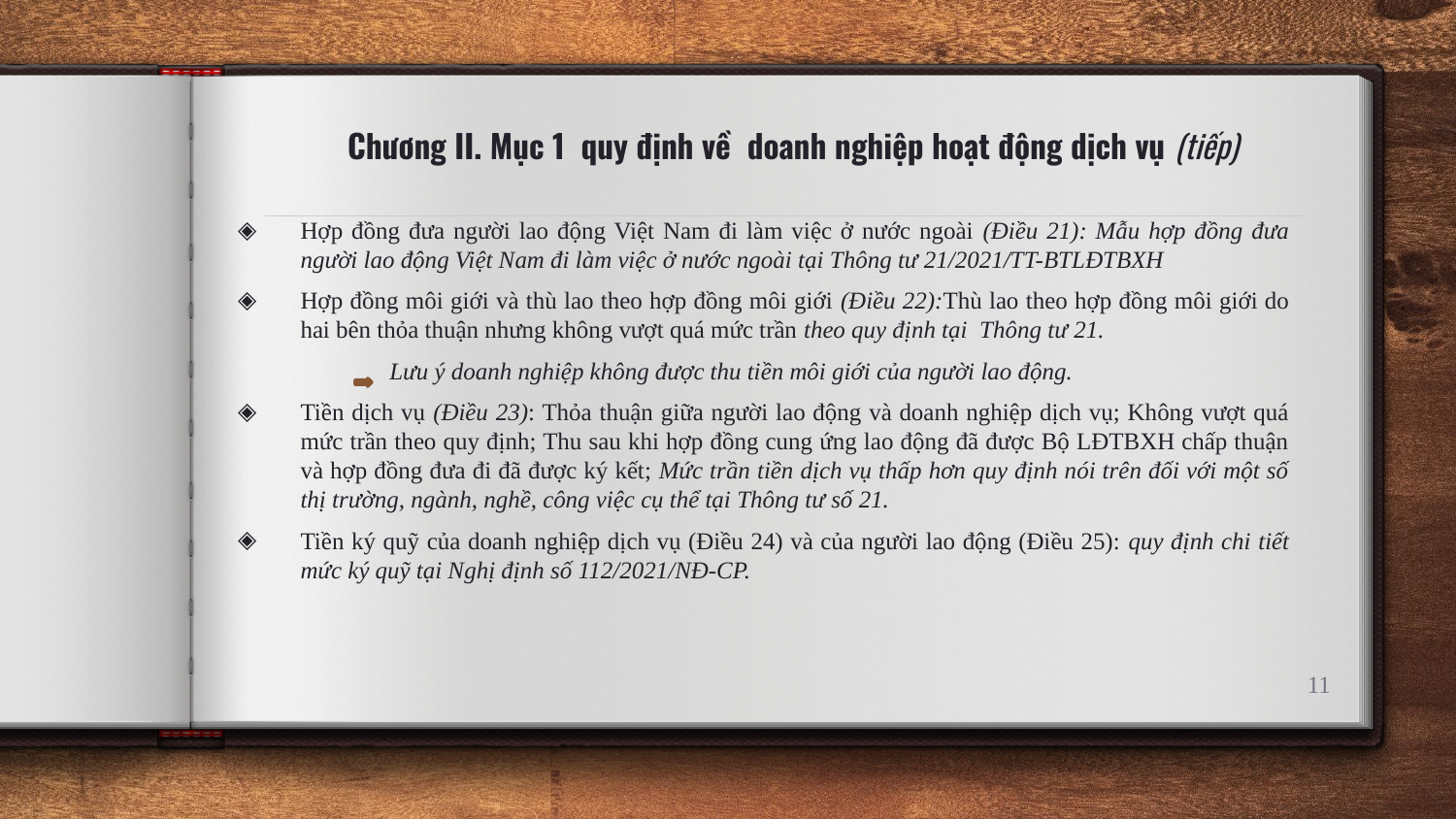

# Chương II. Mục 1  quy định về  doanh nghiệp hoạt động dịch vụ (tiếp)
Hợp đồng đưa người lao động Việt Nam đi làm việc ở nước ngoài (Điều 21): Mẫu hợp đồng đưa người lao động Việt Nam đi làm việc ở nước ngoài tại Thông tư 21/2021/TT-BTLĐTBXH
Hợp đồng môi giới và thù lao theo hợp đồng môi giới (Điều 22):Thù lao theo hợp đồng môi giới do hai bên thỏa thuận nhưng không vượt quá mức trần theo quy định tại  Thông tư 21.
	 Lưu ý doanh nghiệp không được thu tiền môi giới của người lao động.
Tiền dịch vụ (Điều 23): Thỏa thuận giữa người lao động và doanh nghiệp dịch vụ; Không vượt quá mức trần theo quy định; Thu sau khi hợp đồng cung ứng lao động đã được Bộ LĐTBXH chấp thuận và hợp đồng đưa đi đã được ký kết; Mức trần tiền dịch vụ thấp hơn quy định nói trên đối với một số thị trường, ngành, nghề, công việc cụ thể tại Thông tư số 21.
Tiền ký quỹ của doanh nghiệp dịch vụ (Điều 24) và của người lao động (Điều 25): quy định chi tiết mức ký quỹ tại Nghị định số 112/2021/NĐ-CP.

11